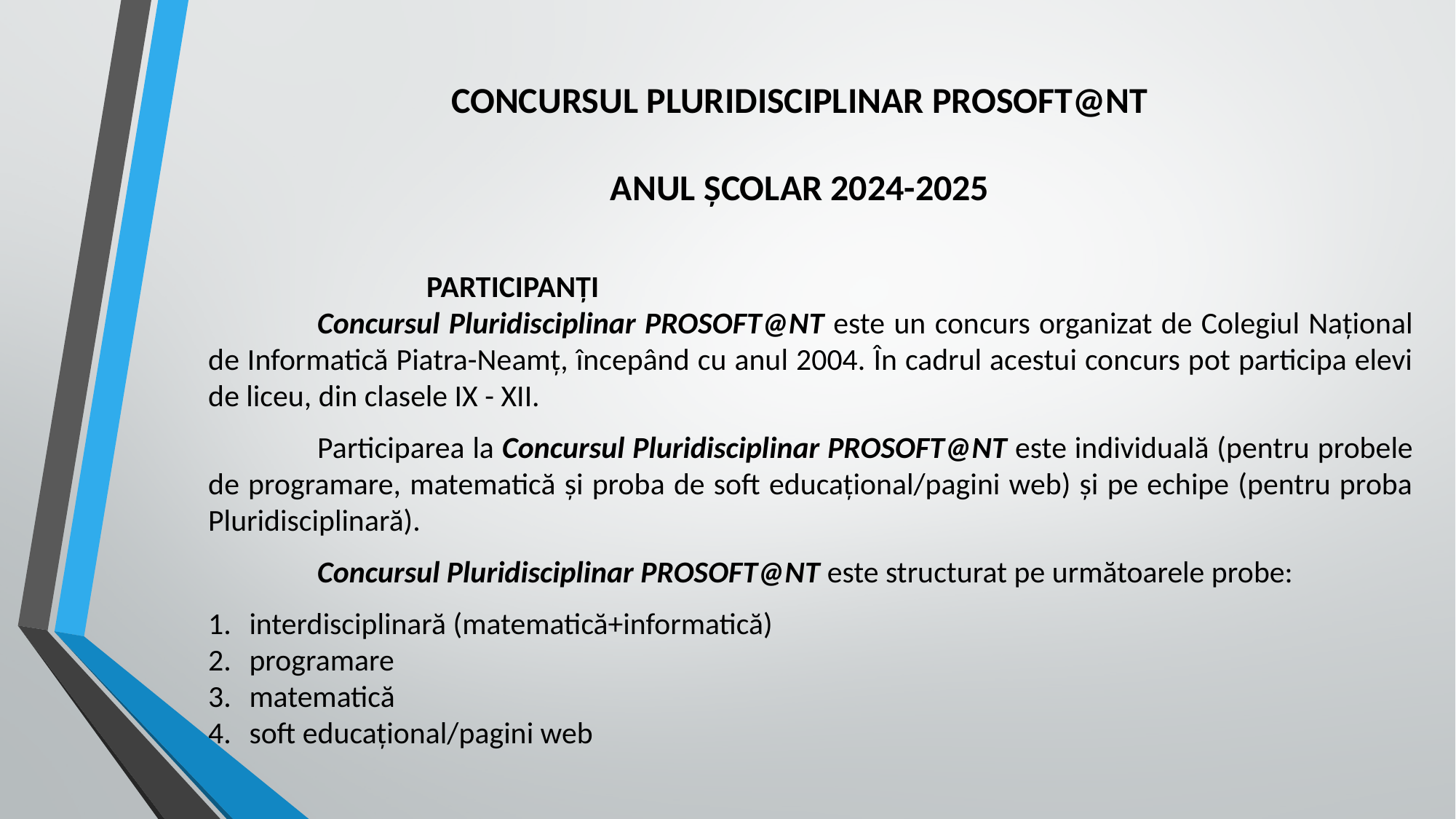

CONCURSUL PLURIDISCIPLINAR PROSOFT@NT

ANUL ȘCOLAR 2024-2025
		PARTICIPANȚI
	Concursul Pluridisciplinar PROSOFT@NT este un concurs organizat de Colegiul Național de Informatică Piatra-Neamț, începând cu anul 2004. În cadrul acestui concurs pot participa elevi de liceu, din clasele IX - XII.
	Participarea la Concursul Pluridisciplinar PROSOFT@NT este individuală (pentru probele de programare, matematică și proba de soft educațional/pagini web) și pe echipe (pentru proba Pluridisciplinară).
	Concursul Pluridisciplinar PROSOFT@NT este structurat pe următoarele probe:
interdisciplinară (matematică+informatică)
programare
matematică
soft educațional/pagini web